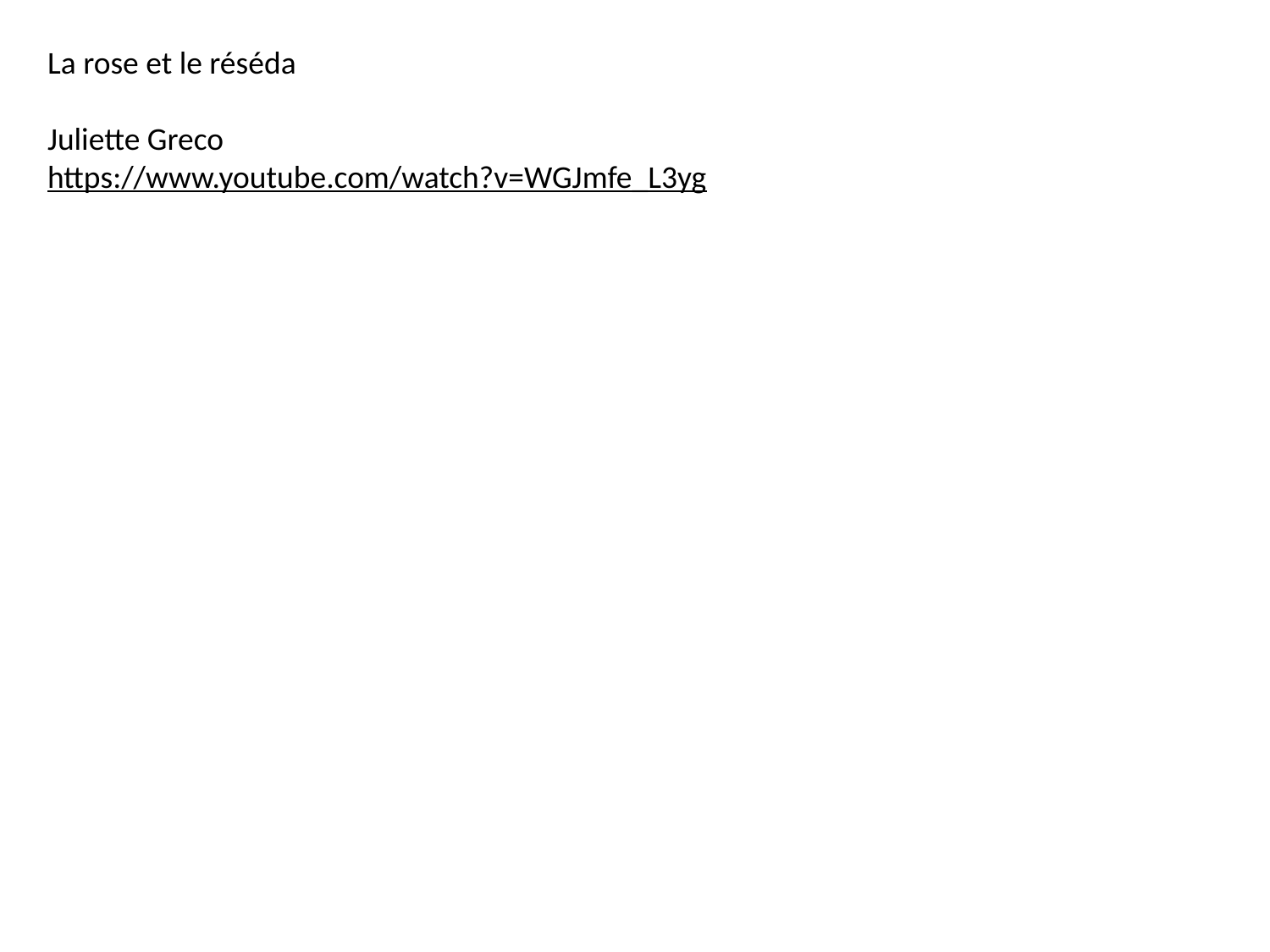

La rose et le réséda

Juliette Greco
https://www.youtube.com/watch?v=WGJmfe_L3yg